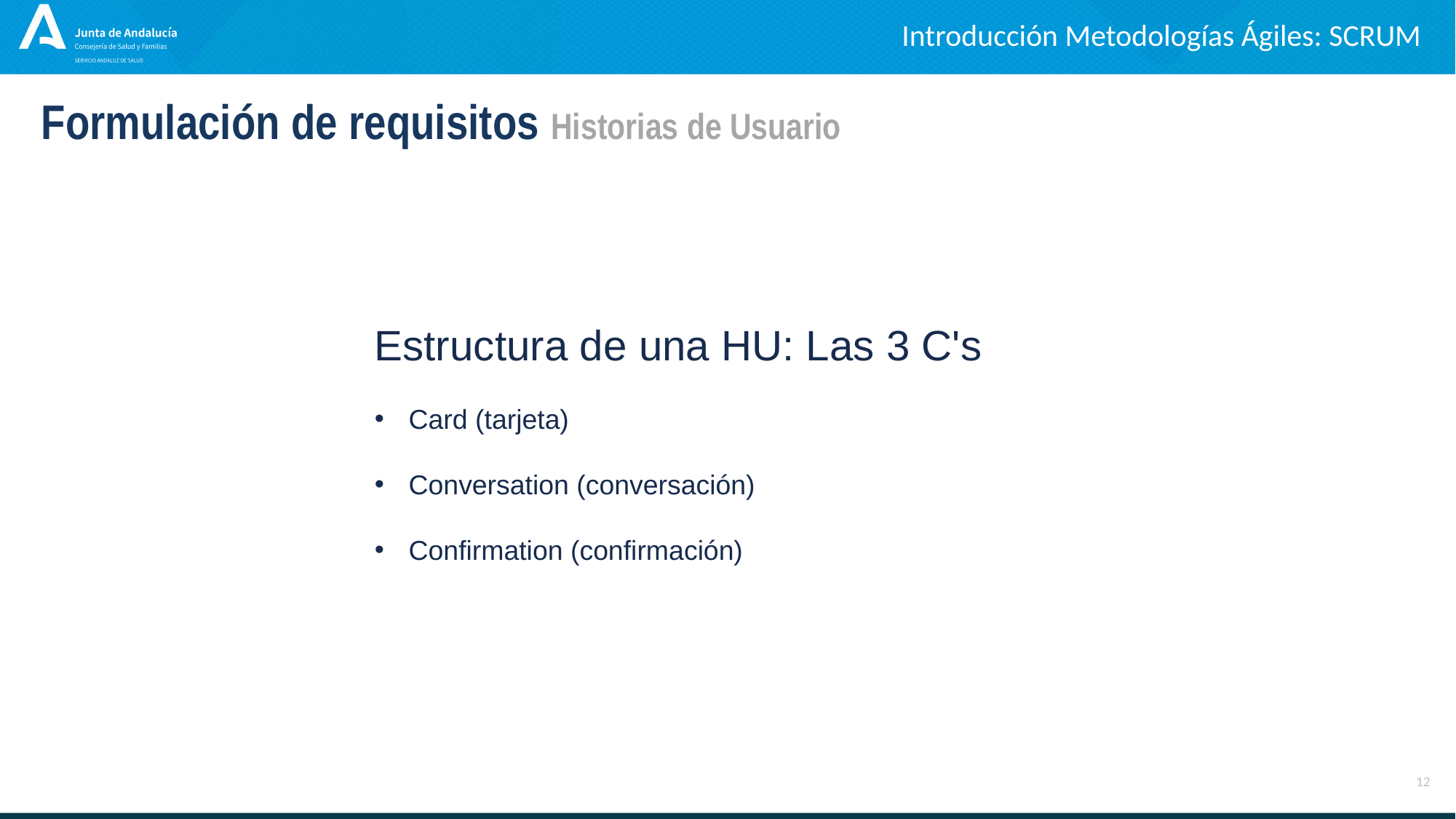

Introducción Metodologías Ágiles: SCRUM

Formulación de requisitos Historias de Usuario

Estructura de una HU: Las 3 C's
Card (tarjeta)
Conversation (conversación)
Confirmation (confirmación)
12